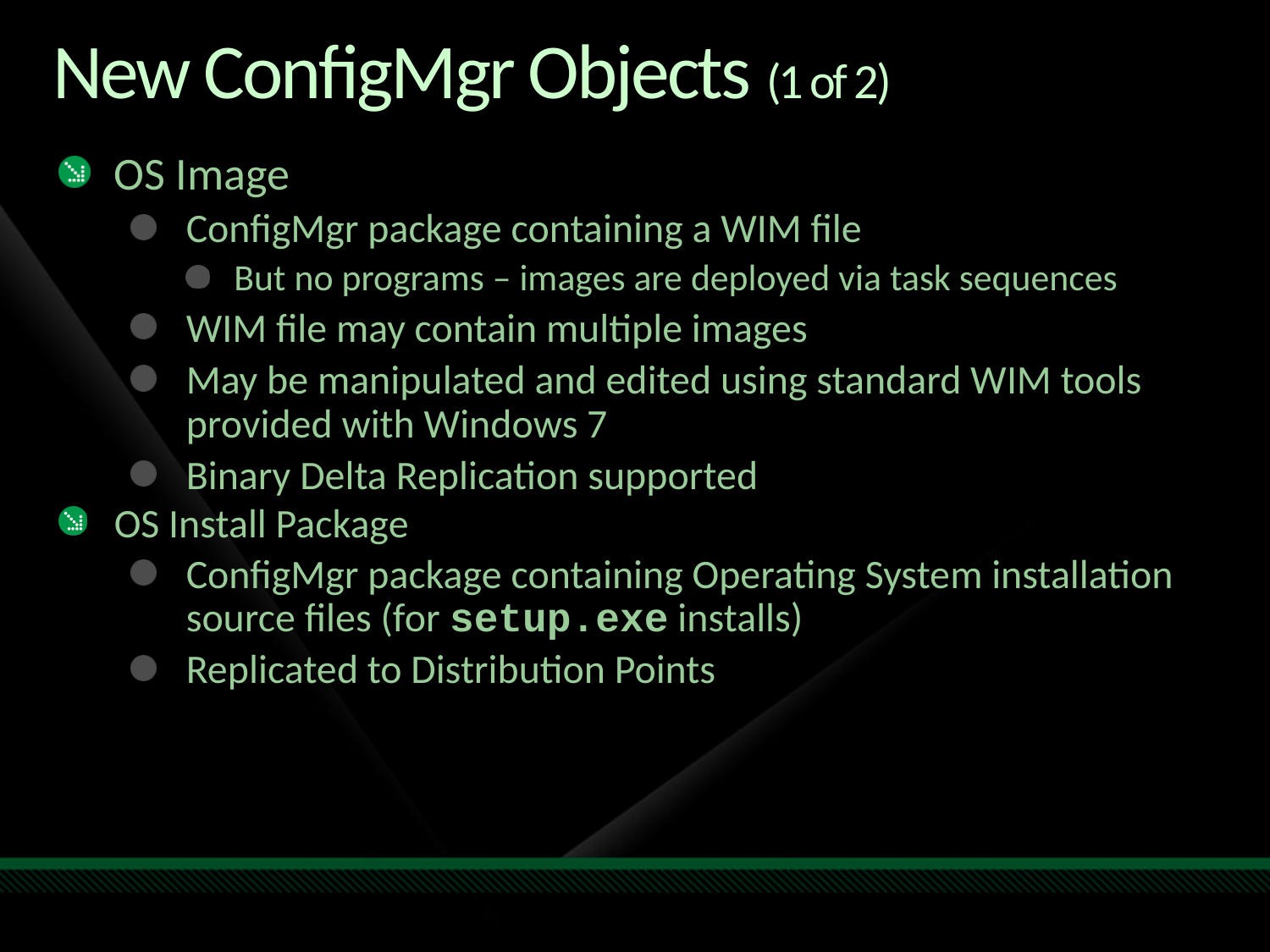

# New ConfigMgr Objects (1 of 2)
OS Image
ConfigMgr package containing a WIM file
But no programs – images are deployed via task sequences
WIM file may contain multiple images
May be manipulated and edited using standard WIM tools provided with Windows 7
Binary Delta Replication supported
OS Install Package
ConfigMgr package containing Operating System installation source files (for setup.exe installs)
Replicated to Distribution Points